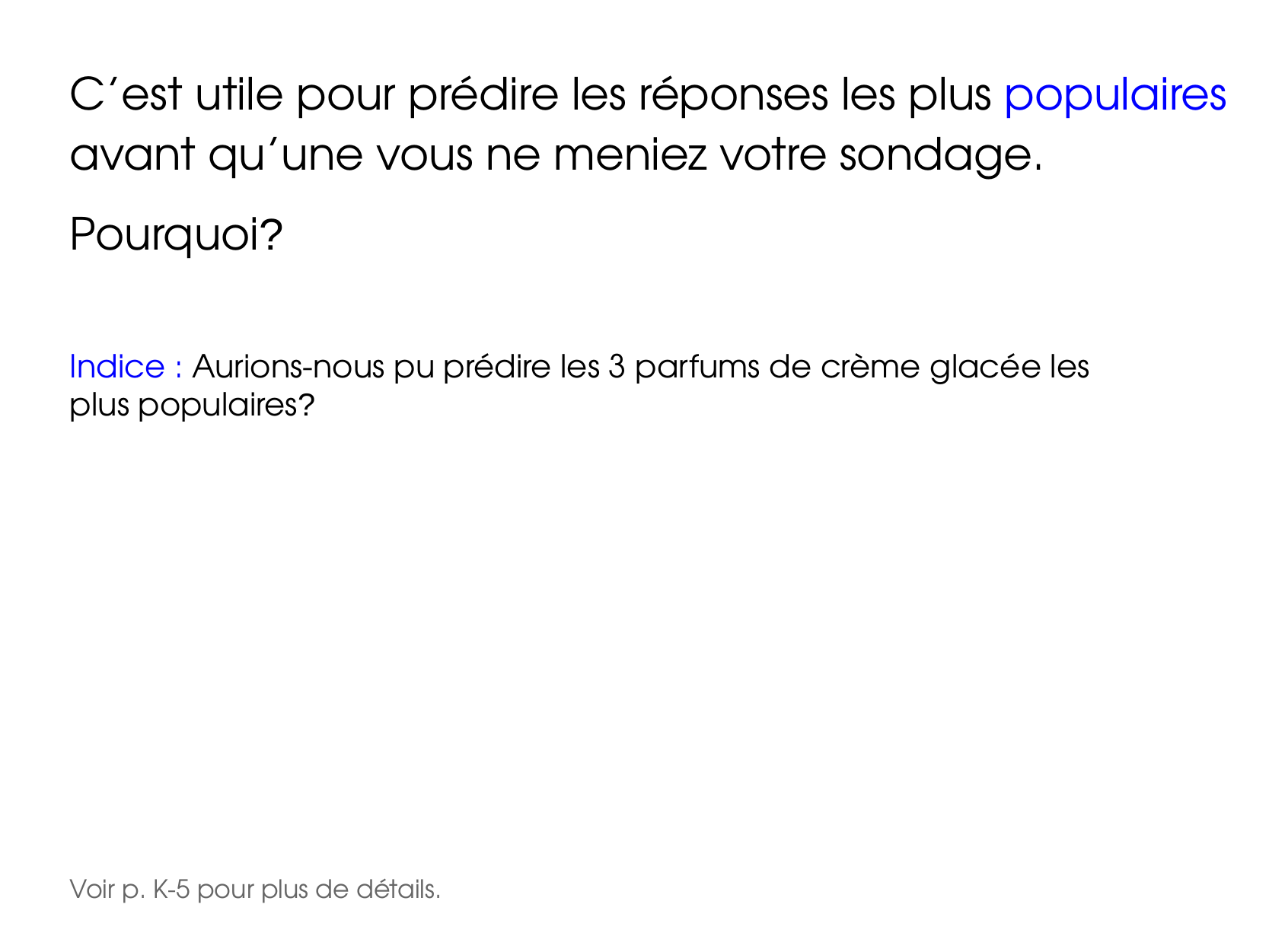

C’est utile pour prédire les réponses les plus populaires avant qu’une vous ne meniez votre sondage.
Pourquoi?
Indice : Aurions-nous pu prédire les 3 parfums de crème glacée les plus populaires?
Voir p. K-5 pour plus de détails.